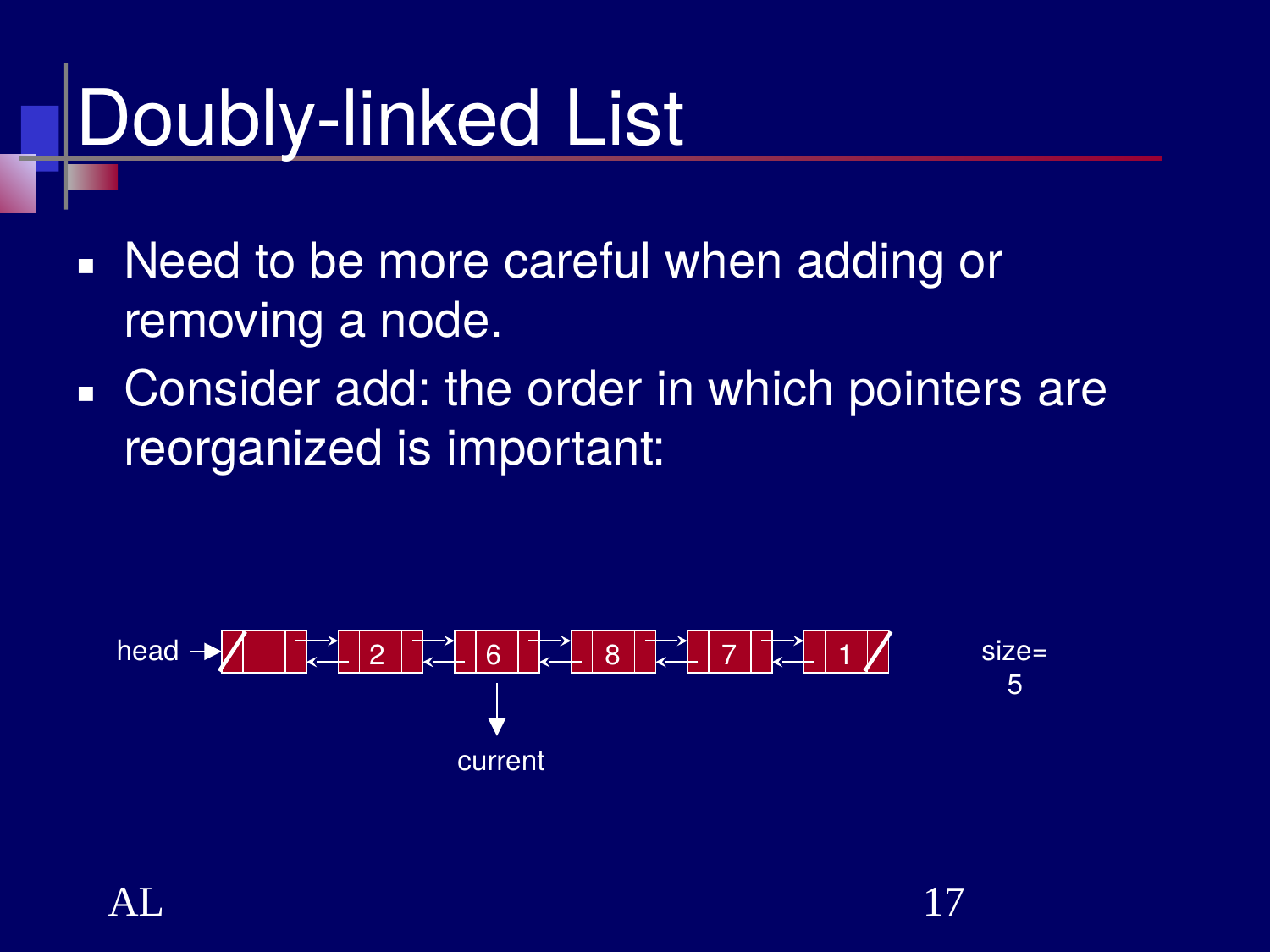

# Doubly-linked List
Need to be more careful when adding or removing a node.
Consider add: the order in which pointers are reorganized is important:
head
size=5

2

6

8

7

1
current
AL
17